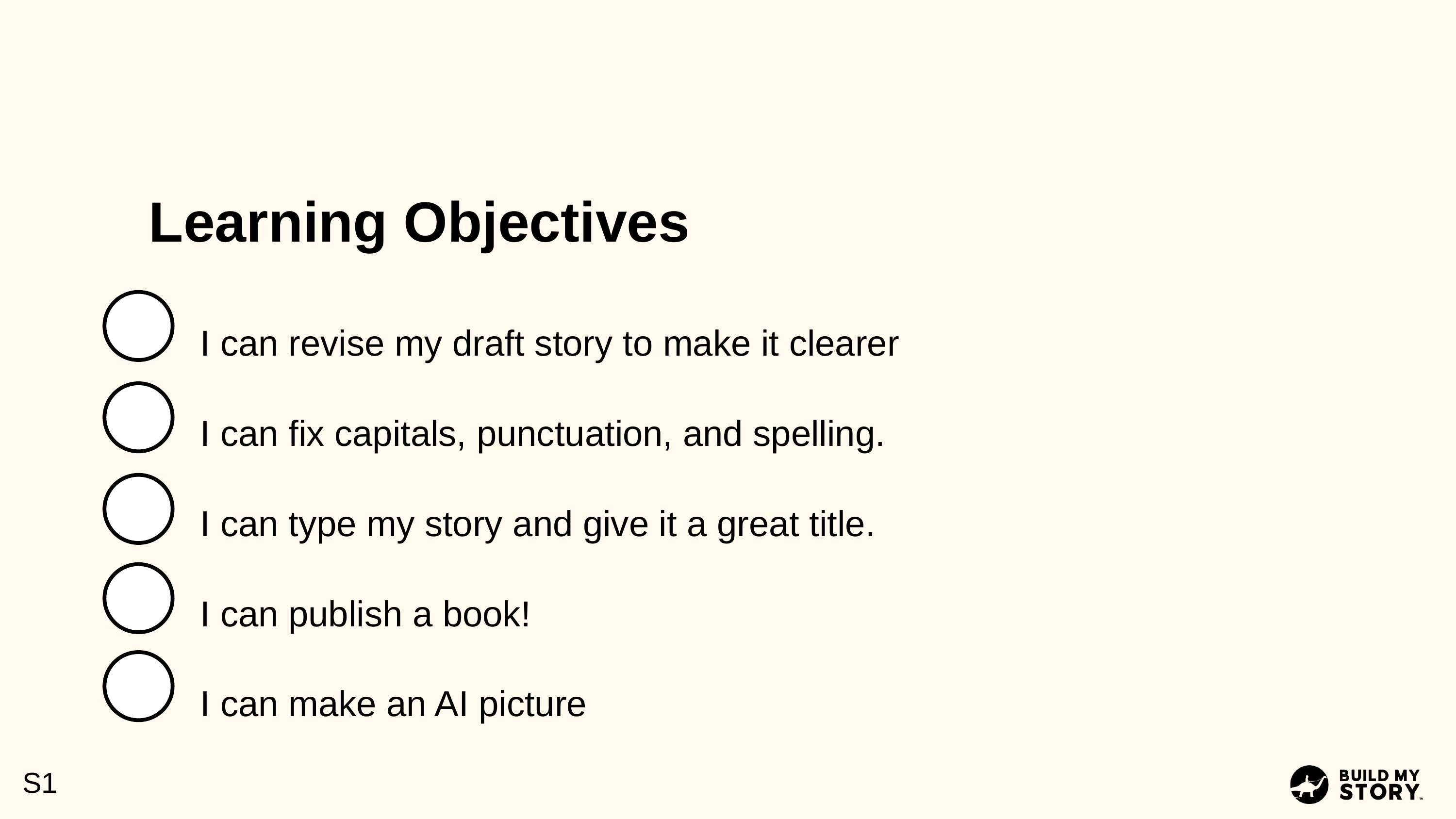

Learning Objectives
I can revise my draft story to make it clearer
I can fix capitals, punctuation, and spelling.
I can type my story and give it a great title.
I can publish a book!
I can make an AI picture

S1